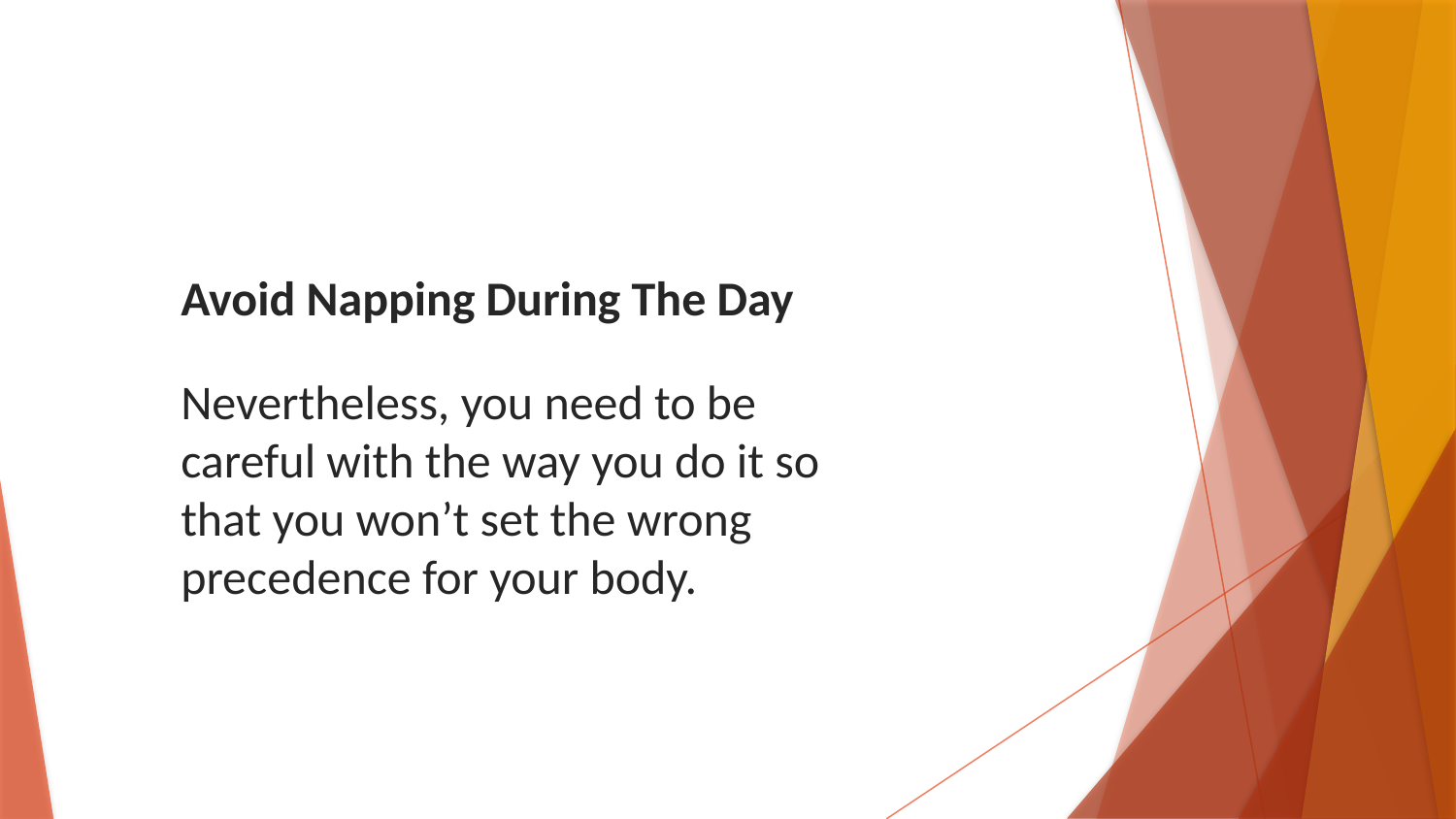

Avoid Napping During The Day
Nevertheless, you need to be careful with the way you do it so that you won’t set the wrong precedence for your body.